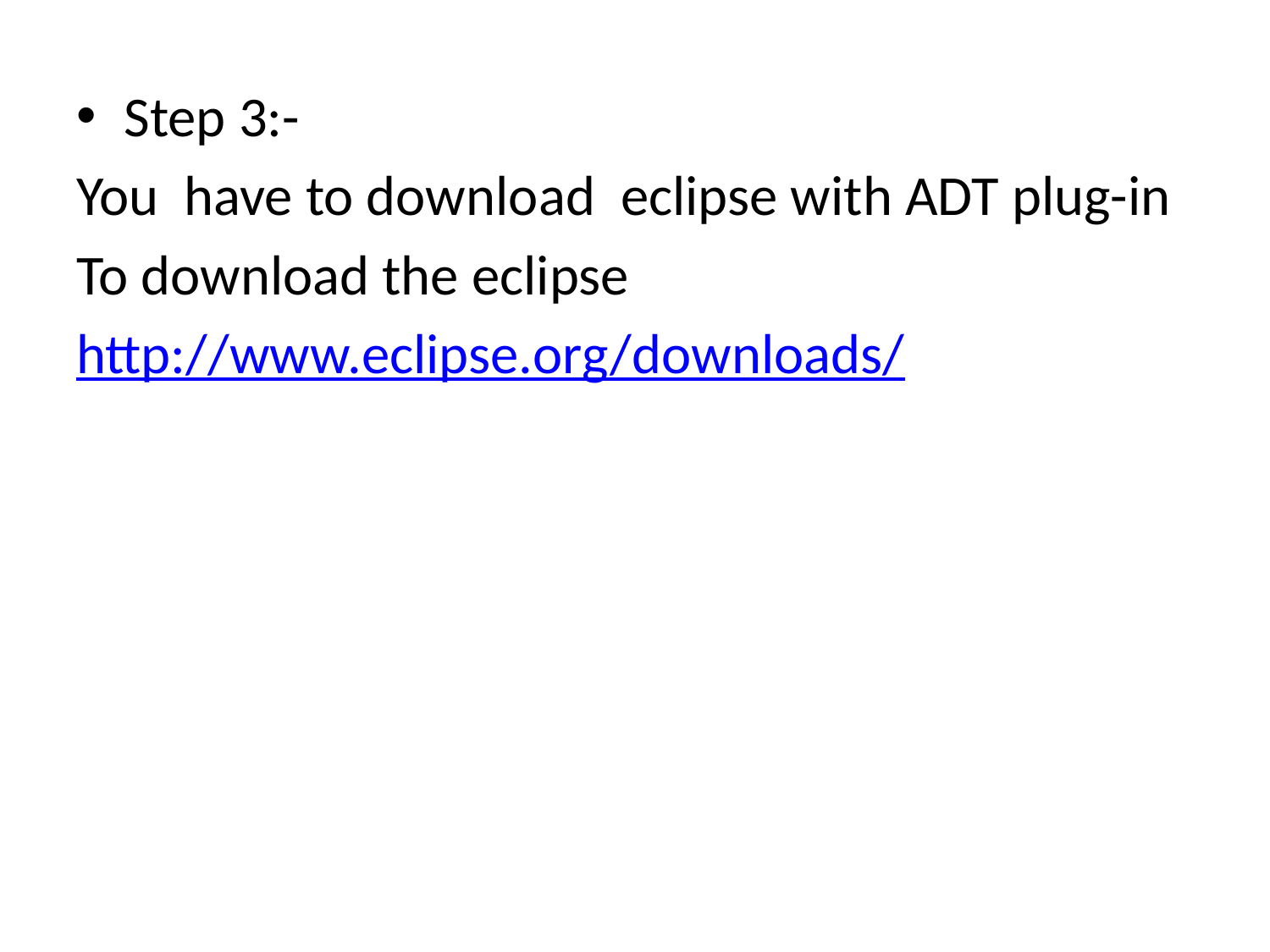

Step 3:-
You  have to download  eclipse with ADT plug-in
To download the eclipse
http://www.eclipse.org/downloads/